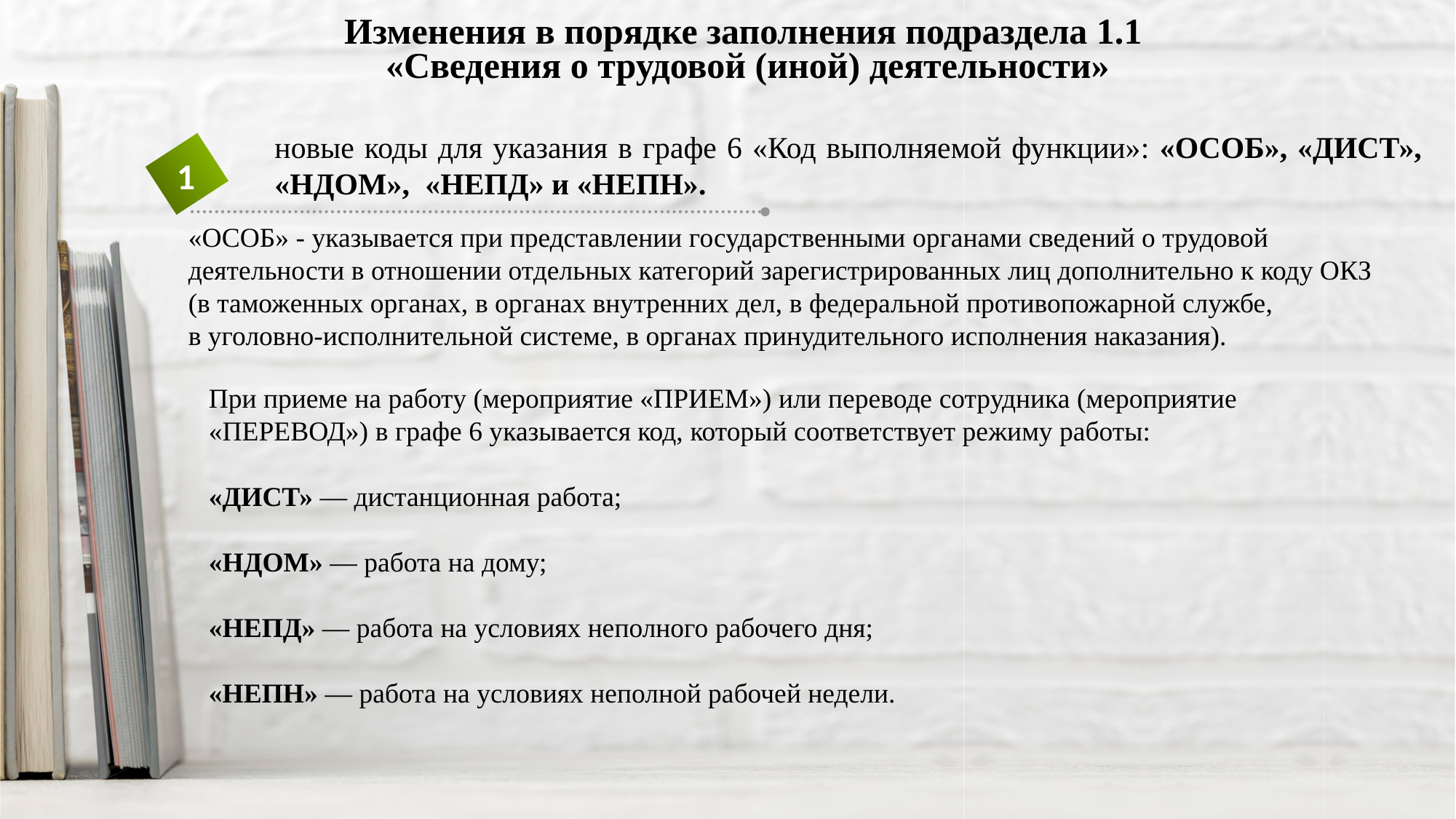

Изменения в порядке заполнения подраздела 1.1
«Сведения о трудовой (иной) деятельности»
новые коды для указания в графе 6 «Код выполняемой функции»: «ОСОБ», «ДИСТ», «НДОМ»,  «НЕПД» и «НЕПН».

1

«ОСОБ» - указывается при представлении государственными органами сведений о трудовой деятельности в отношении отдельных категорий зарегистрированных лиц дополнительно к коду ОКЗ (в таможенных органах, в органах внутренних дел, в федеральной противопожарной службе, в уголовно-исполнительной системе, в органах принудительного исполнения наказания).

При приеме на работу (мероприятие «ПРИЕМ») или переводе сотрудника (мероприятие «ПЕРЕВОД») в графе 6 указывается код, который соответствует режиму работы:

«ДИСТ» — дистанционная работа;

«НДОМ» — работа на дому;

«НЕПД» — работа на условиях неполного рабочего дня;

«НЕПН» — работа на условиях неполной рабочей недели.